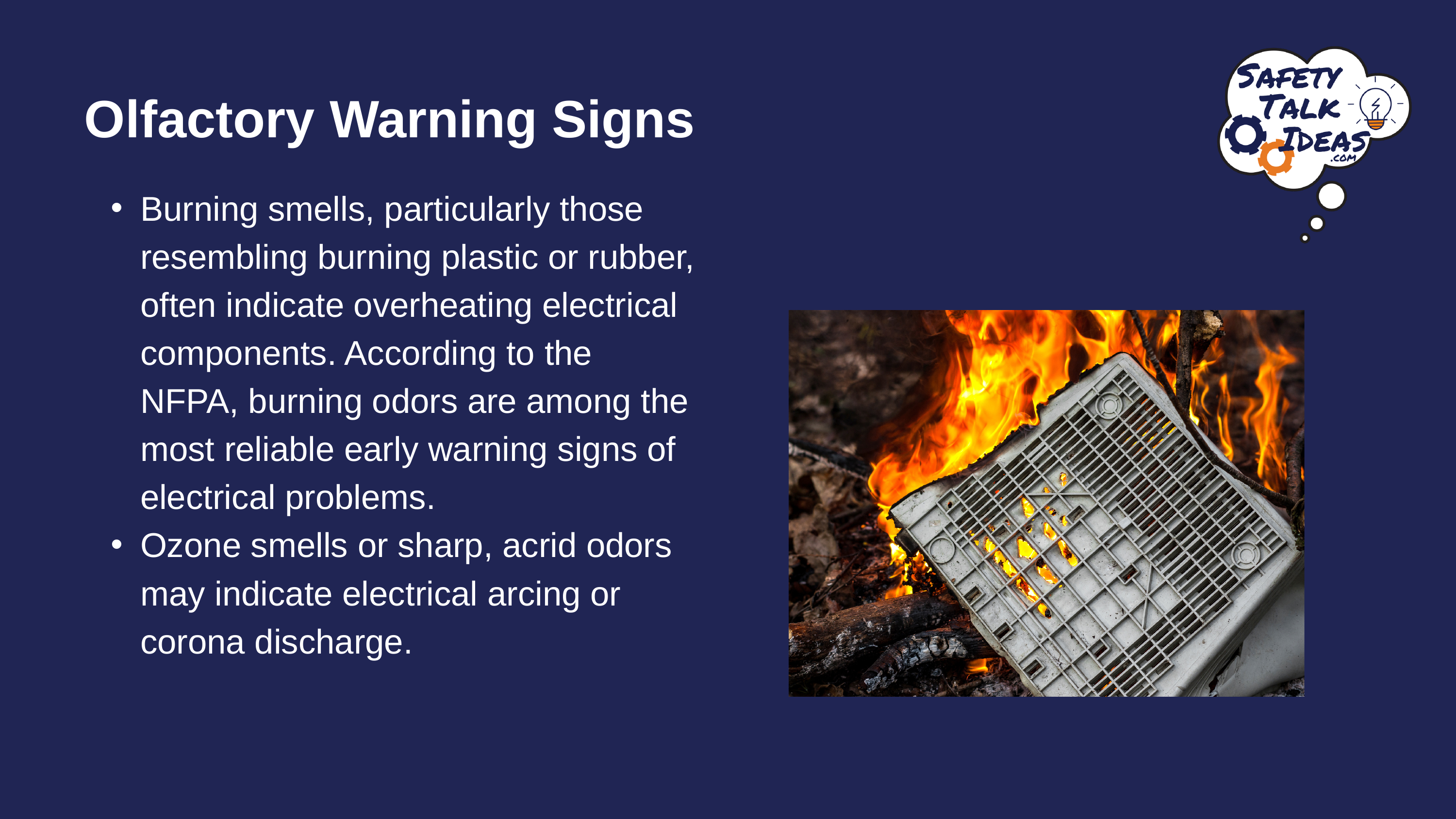

Olfactory Warning Signs
Burning smells, particularly those resembling burning plastic or rubber, often indicate overheating electrical components. According to the NFPA, burning odors are among the most reliable early warning signs of electrical problems.
Ozone smells or sharp, acrid odors may indicate electrical arcing or corona discharge.